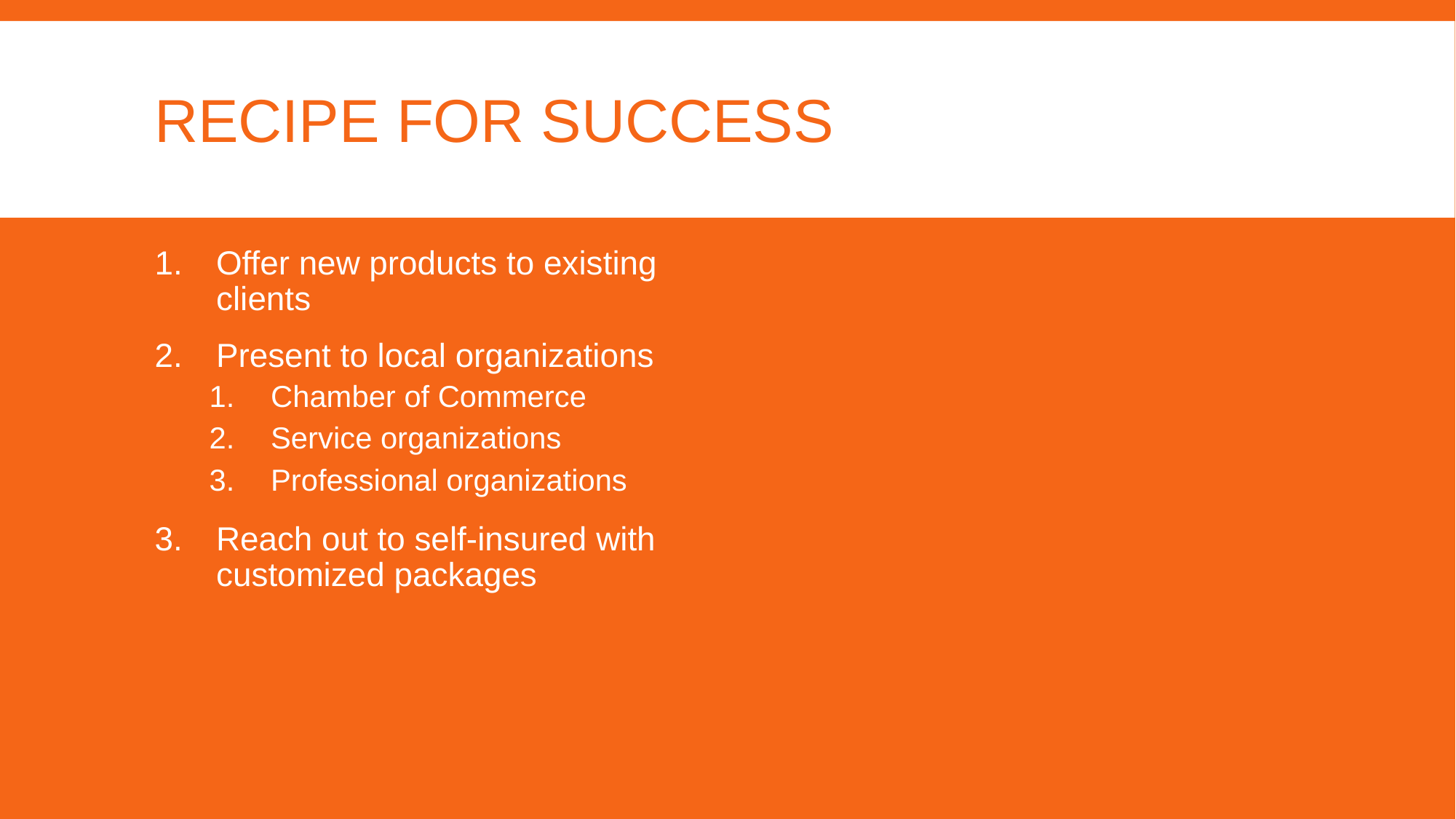

# Recipe for Success
Offer new products to existing clients
Present to local organizations
Chamber of Commerce
Service organizations
Professional organizations
Reach out to self-insured with customized packages